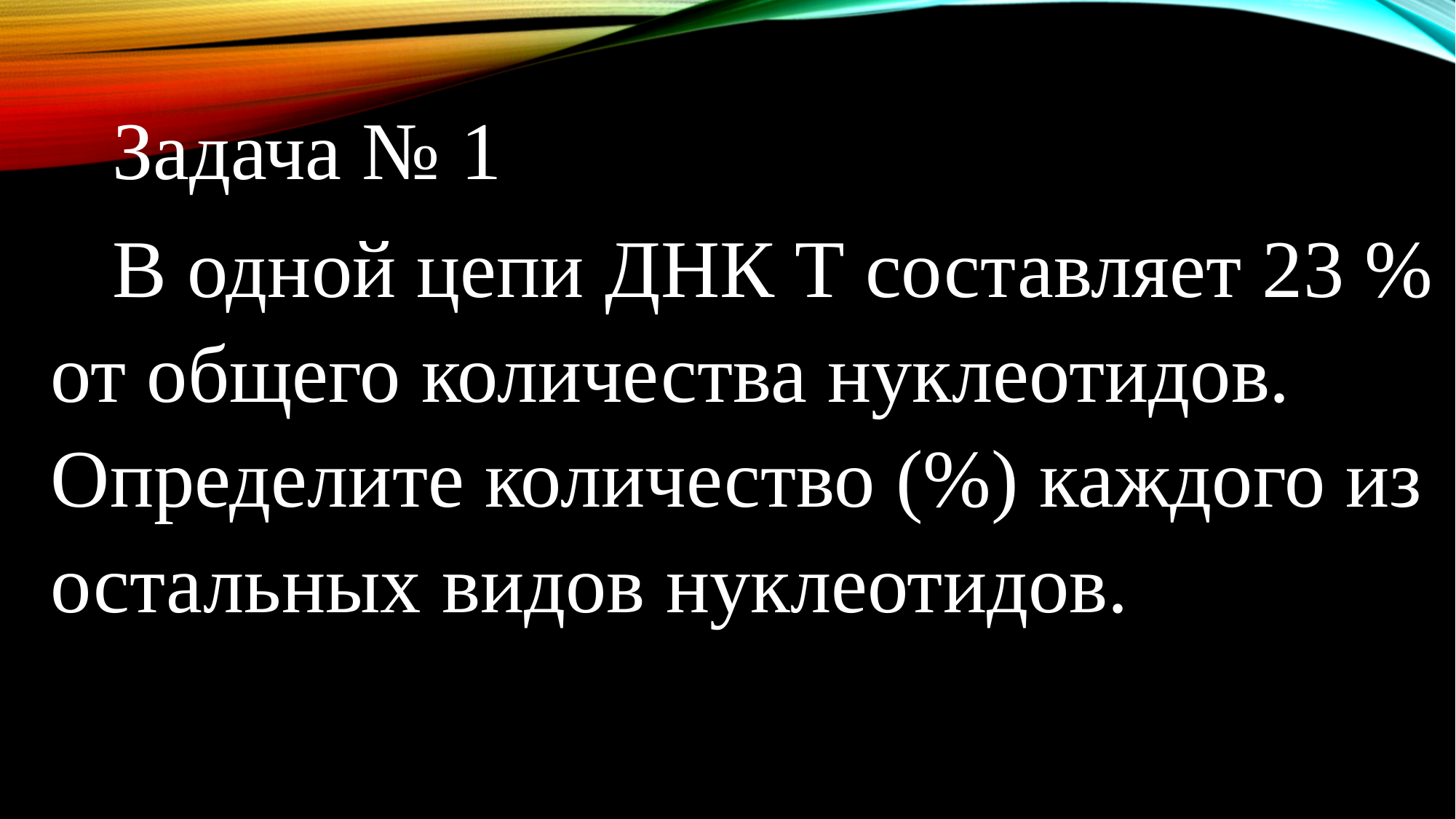

Задача № 1
   В одной цепи ДНК Т составляет 23 % от общего количества нуклеотидов. Определите количество (%) каждого из остальных видов нуклеотидов.